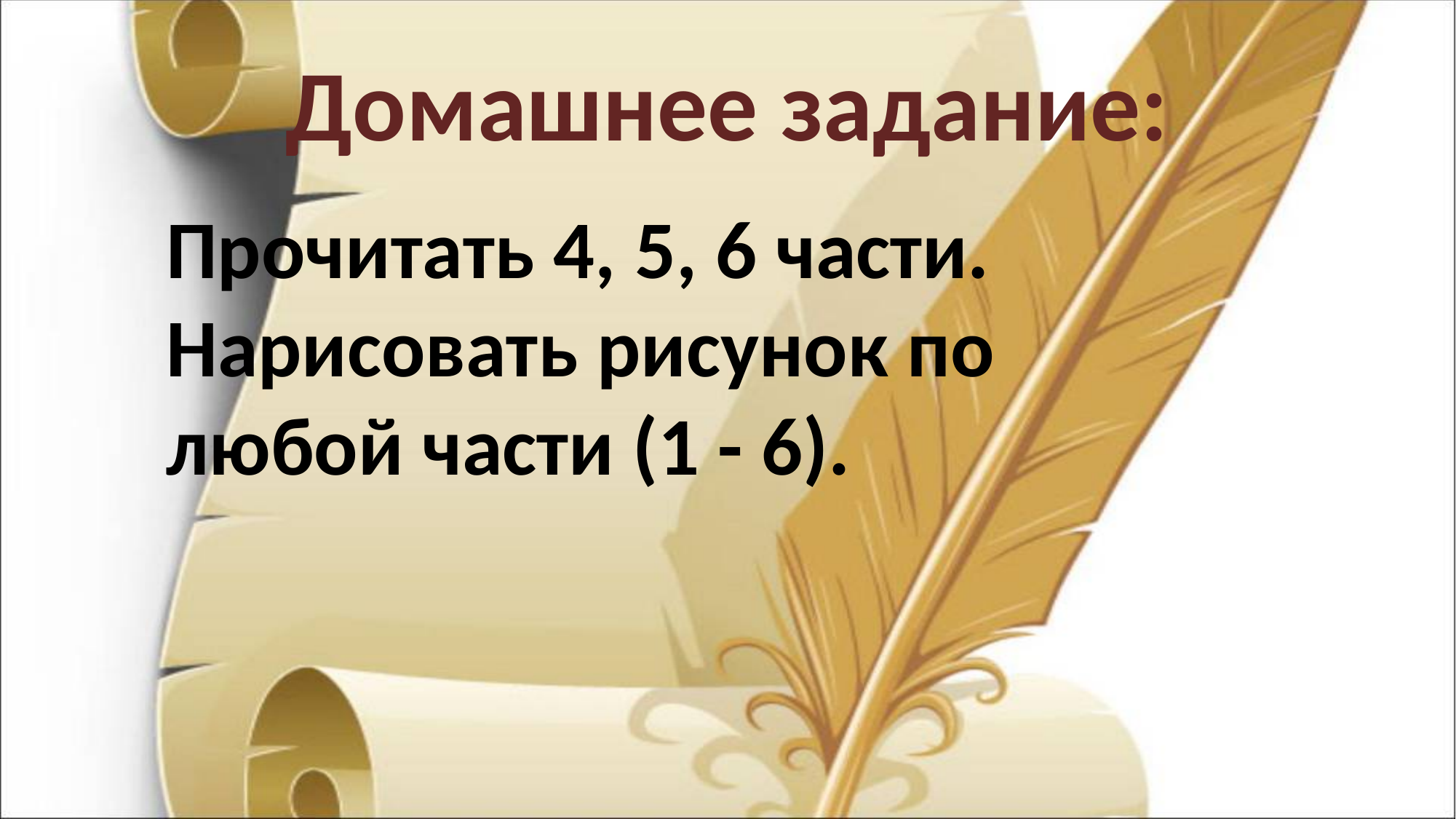

# Домашнее задание:
Прочитать 4, 5, 6 части. Нарисовать рисунок по любой части (1 - 6).